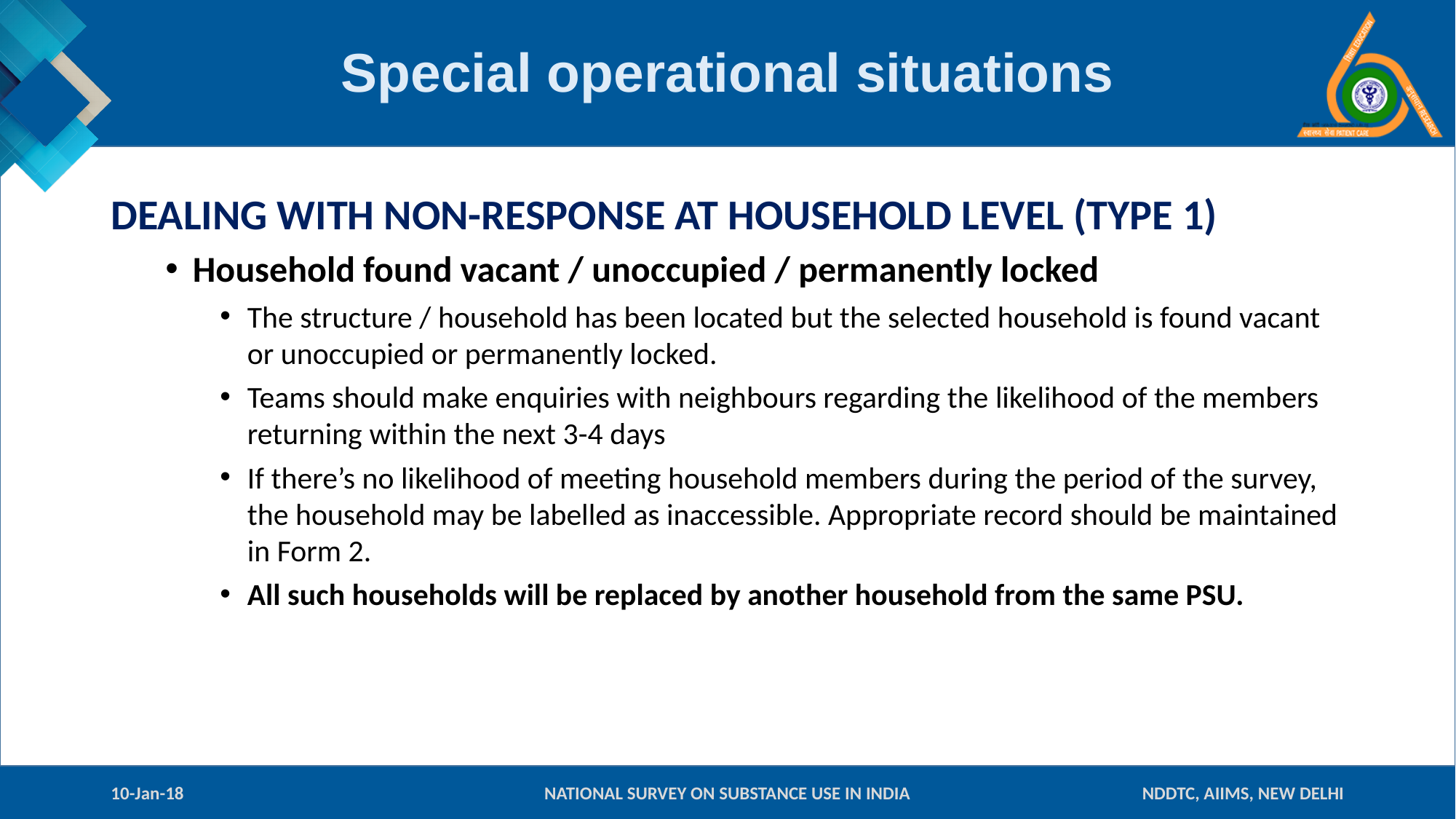

# Special operational situations
DEALING WITH NON-RESPONSE AT HOUSEHOLD LEVEL (TYPE 1)
Household found vacant / unoccupied / permanently locked
The structure / household has been located but the selected household is found vacant or unoccupied or permanently locked.
Teams should make enquiries with neighbours regarding the likelihood of the members returning within the next 3-4 days
If there’s no likelihood of meeting household members during the period of the survey, the household may be labelled as inaccessible. Appropriate record should be maintained in Form 2.
All such households will be replaced by another household from the same PSU.
10-Jan-18
NATIONAL SURVEY ON SUBSTANCE USE IN INDIA
NDDTC, AIIMS, NEW DELHI